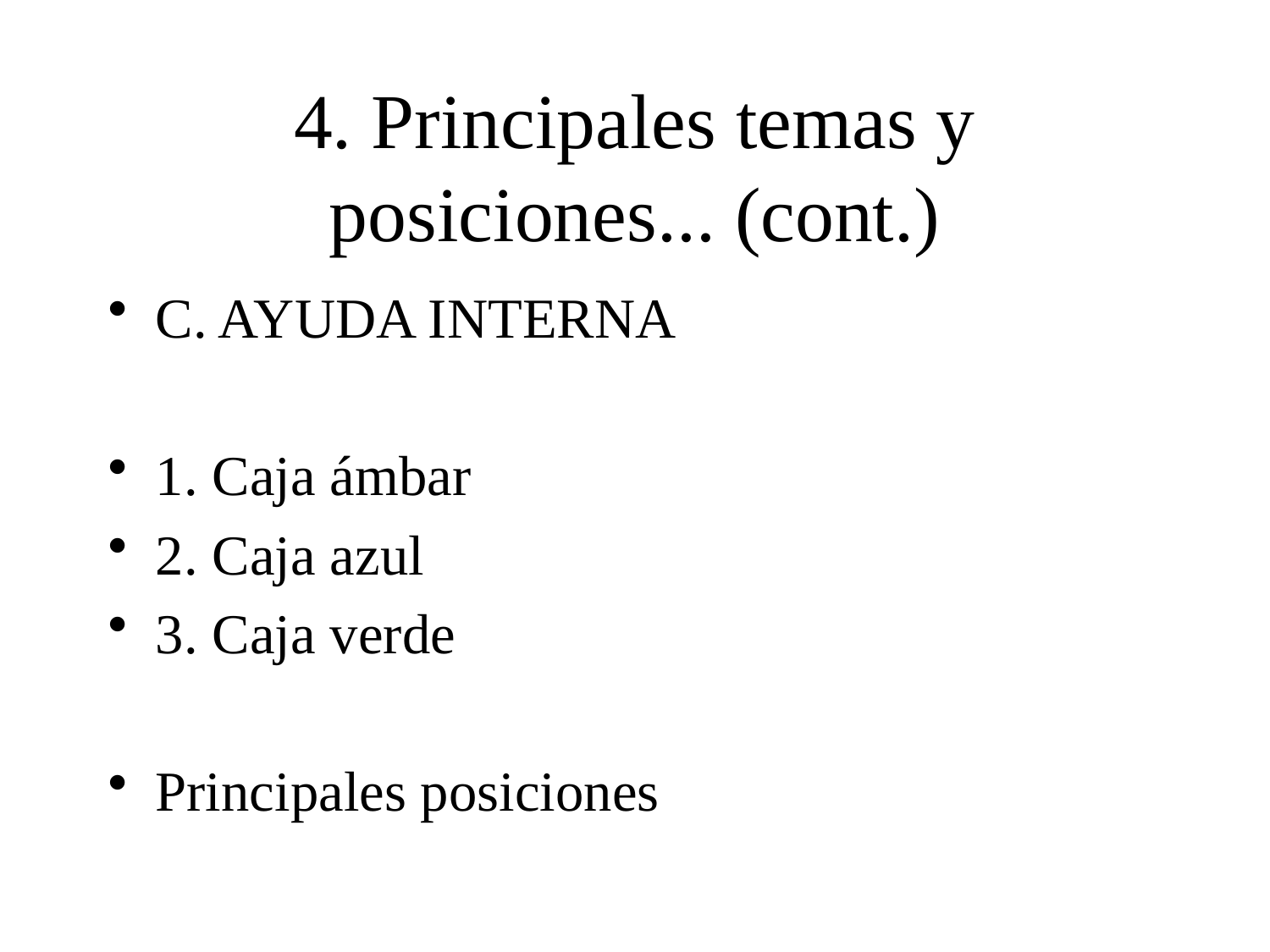

# 4. Principales temas y posiciones... (cont.)
C. AYUDA INTERNA

1. Caja ámbar
2. Caja azul
3. Caja verde

Principales posiciones